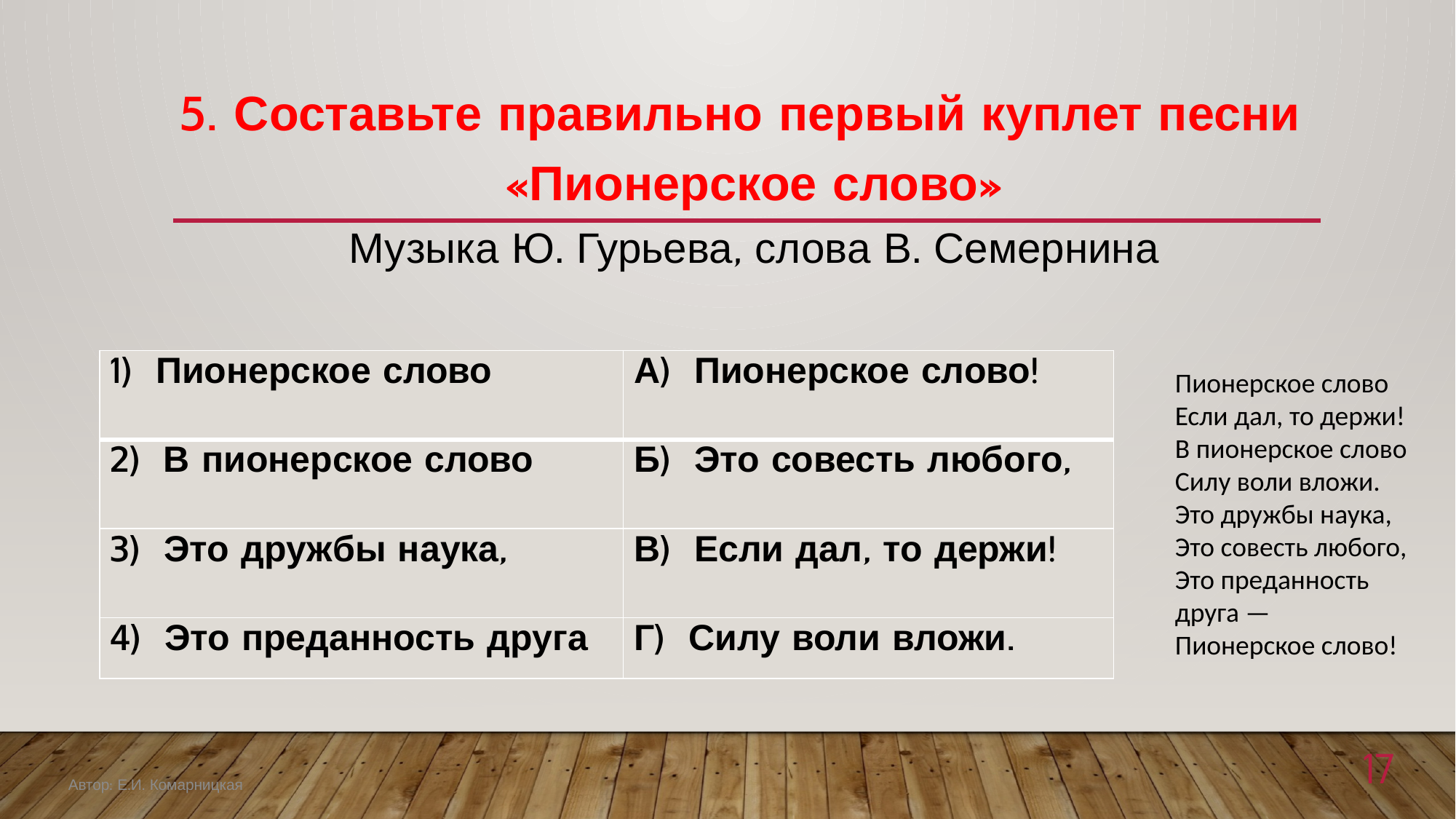

5. Составьте правильно первый куплет песни «Пионерское слово»
Музыка Ю. Гурьева, слова В. Семернина

| 1) Пионерское слово | А) Пионерское слово! |
| --- | --- |
| 2) В пионерское слово | Б) Это совесть любого, |
| 3) Это дружбы наука, | В) Если дал, то держи! |
| 4) Это преданность друга | Г) Силу воли вложи. |
Пионерское слово
Если дал, то держи!
В пионерское слово
Силу воли вложи.
Это дружбы наука,
Это совесть любого,
Это преданность друга —
Пионерское слово!
17
Автор: Е.И. Комарницкая